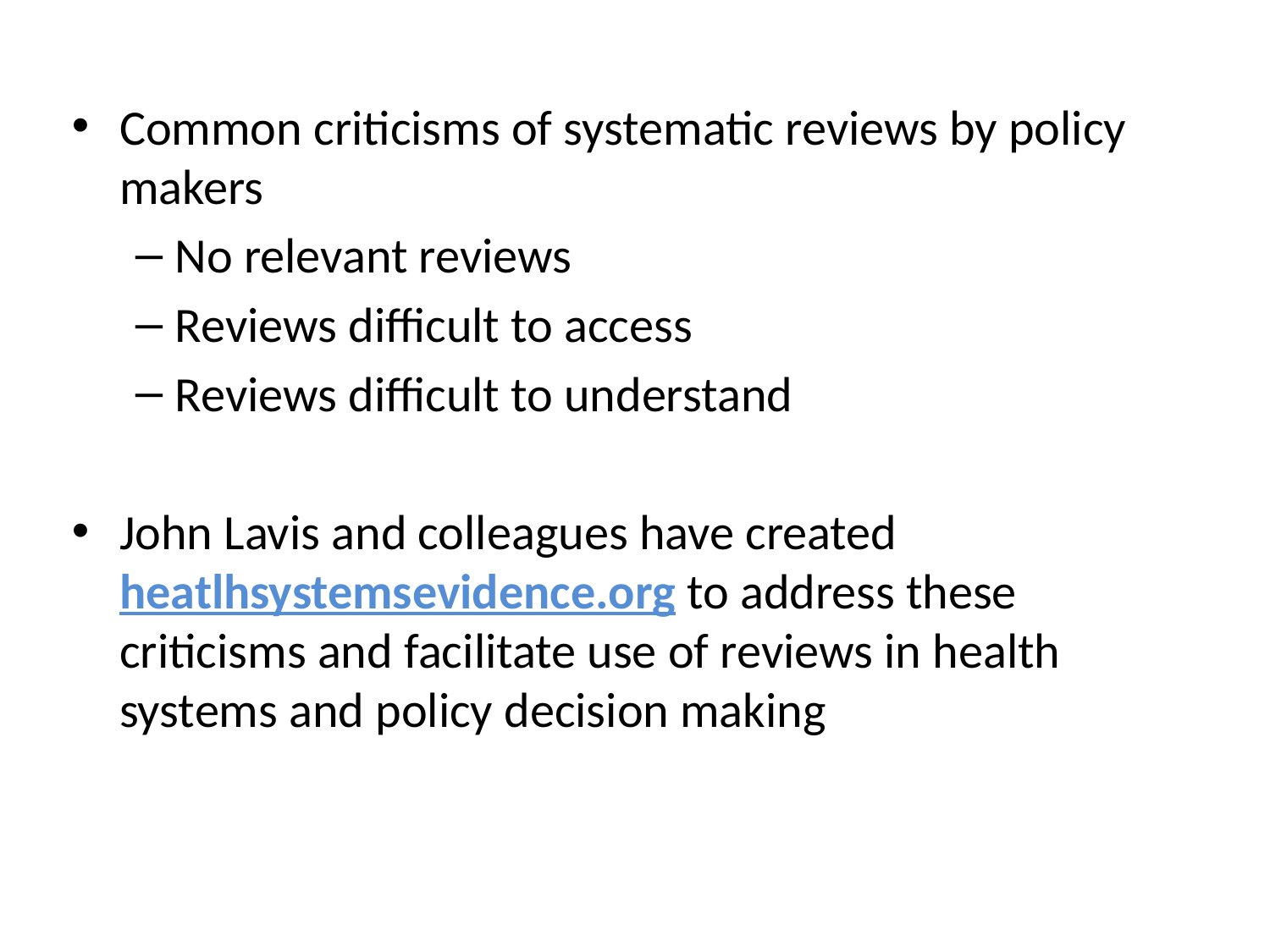

Common criticisms of systematic reviews by policy makers
No relevant reviews
Reviews difficult to access
Reviews difficult to understand

John Lavis and colleagues have created heatlhsystemsevidence.org to address these criticisms and facilitate use of reviews in health systems and policy decision making